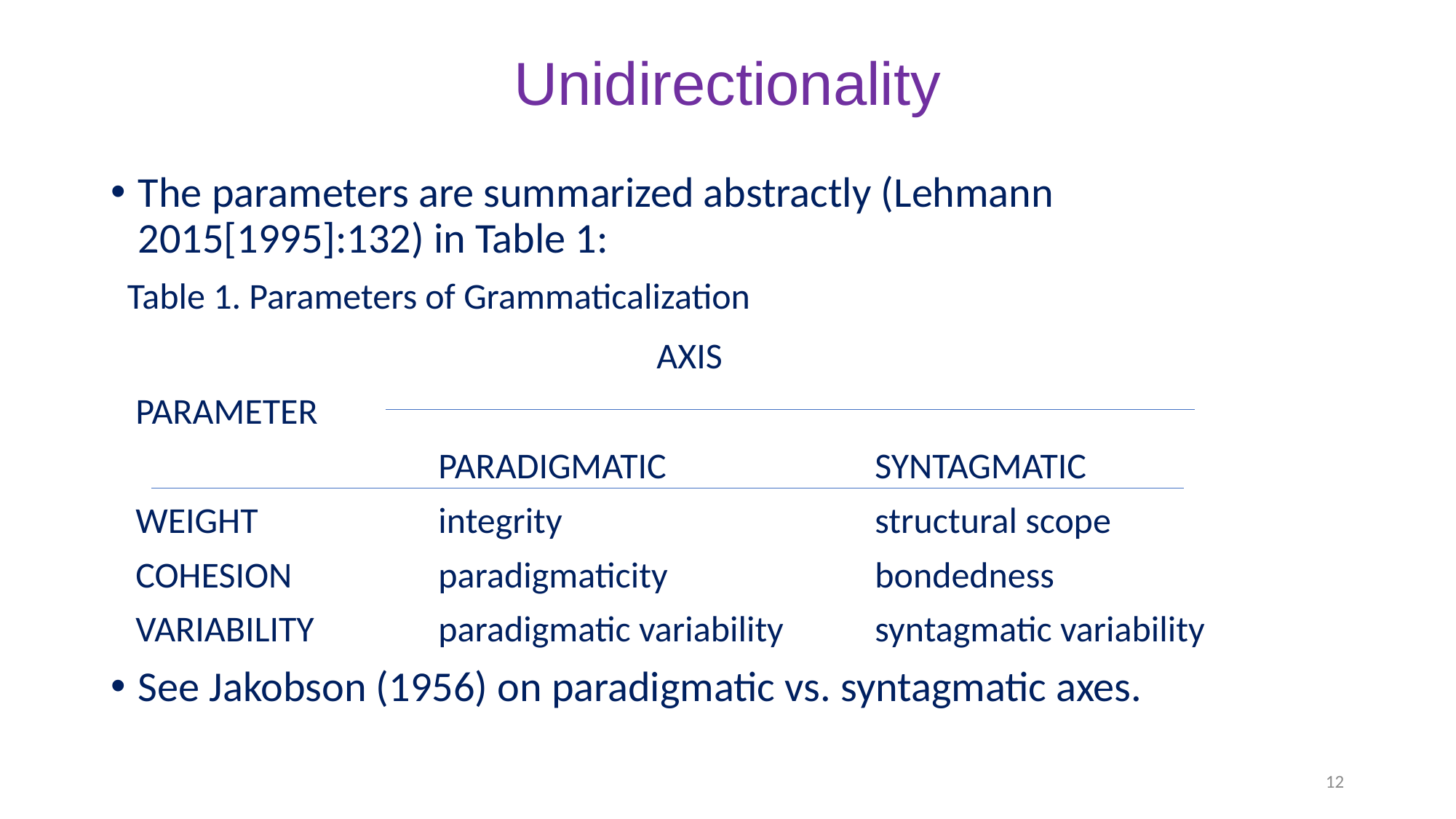

# Unidirectionality
The parameters are summarized abstractly (Lehmann 2015[1995]:132) in Table 1:
  Table 1. Parameters of Grammaticalization
                        			AXIS
   PARAMETER
			PARADIGMATIC	 	SYNTAGMATIC
   WEIGHT		integrity			structural scope
   COHESION		paradigmaticity		bondedness
   VARIABILITY 		paradigmatic variability	syntagmatic variability
See Jakobson (1956) on paradigmatic vs. syntagmatic axes.

12